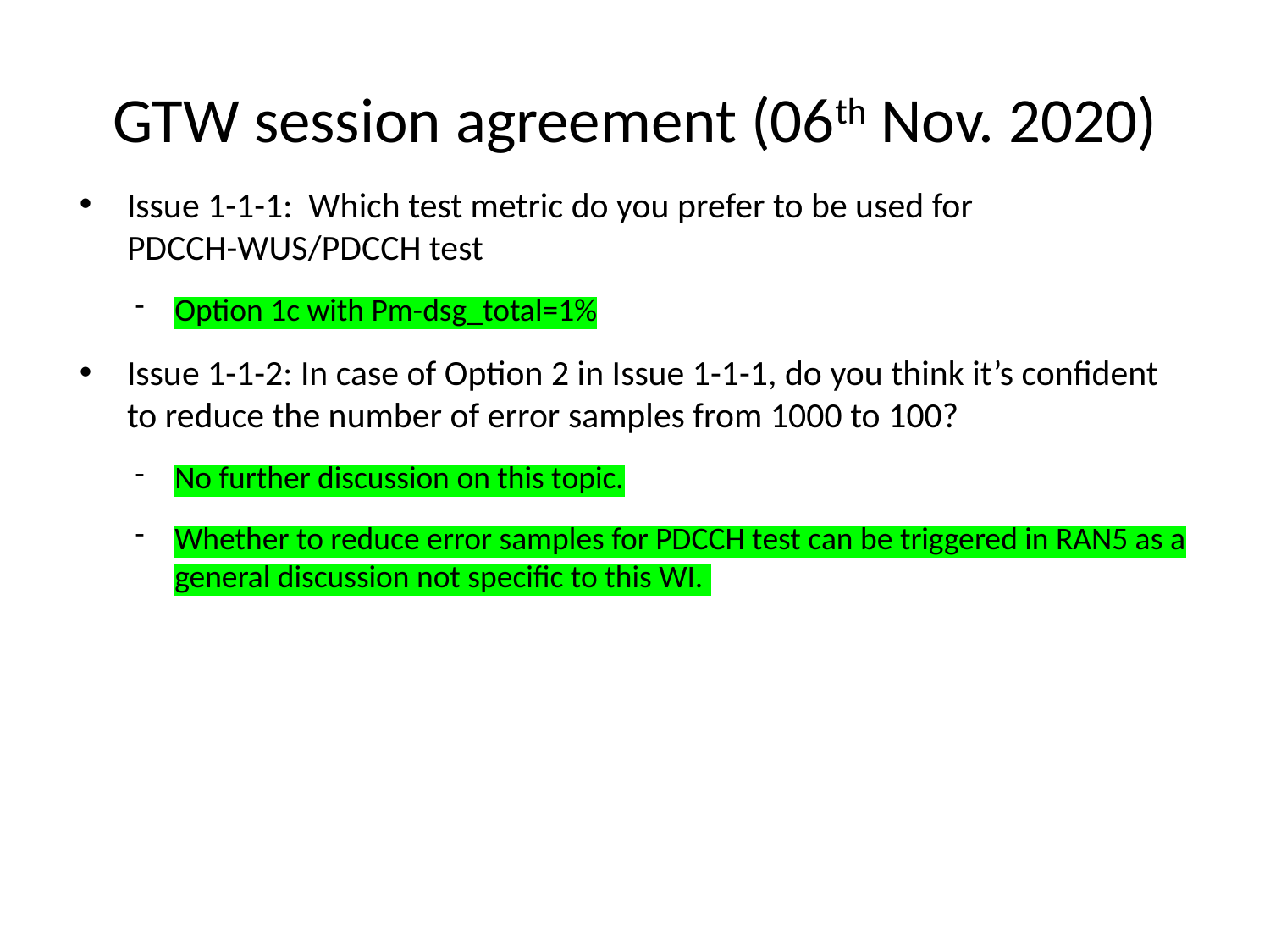

# GTW session agreement (06th Nov. 2020)
Issue 1-1-1:  Which test metric do you prefer to be used for PDCCH-WUS/PDCCH test
Option 1c with Pm-dsg_total=1%
Issue 1-1-2: In case of Option 2 in Issue 1-1-1, do you think it’s confident to reduce the number of error samples from 1000 to 100?
No further discussion on this topic.
Whether to reduce error samples for PDCCH test can be triggered in RAN5 as a general discussion not specific to this WI.